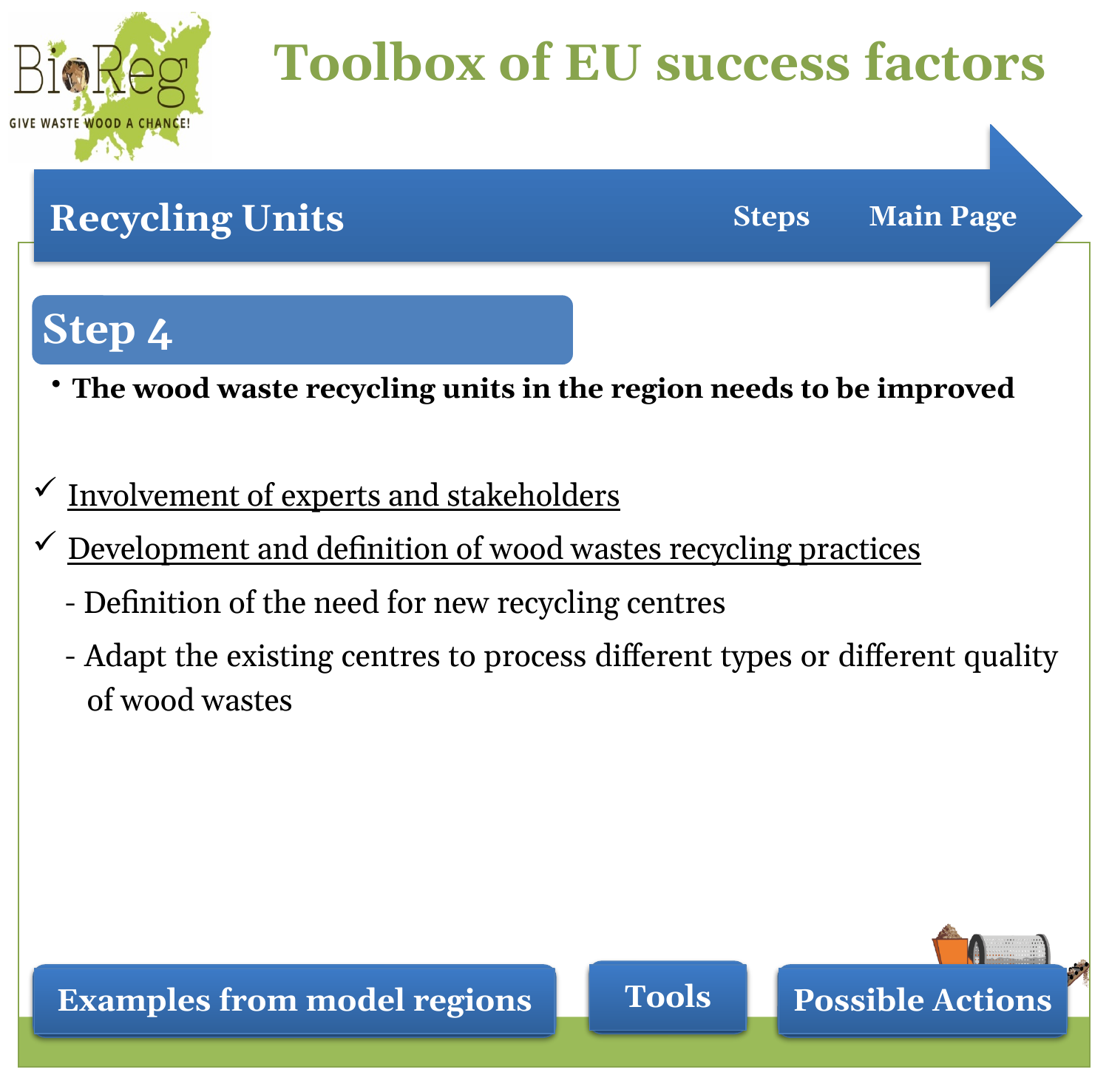

Recycling Units

Steps

Main Page

Step 4

The wood waste recycling units in the region needs to be improved
Involvement of experts and stakeholders
Development and definition of wood wastes recycling practices
- Definition of the need for new recycling centres
- Adapt the existing centres to process different types or different quality of wood wastes

Tools

Possible Actions

Examples from model regions